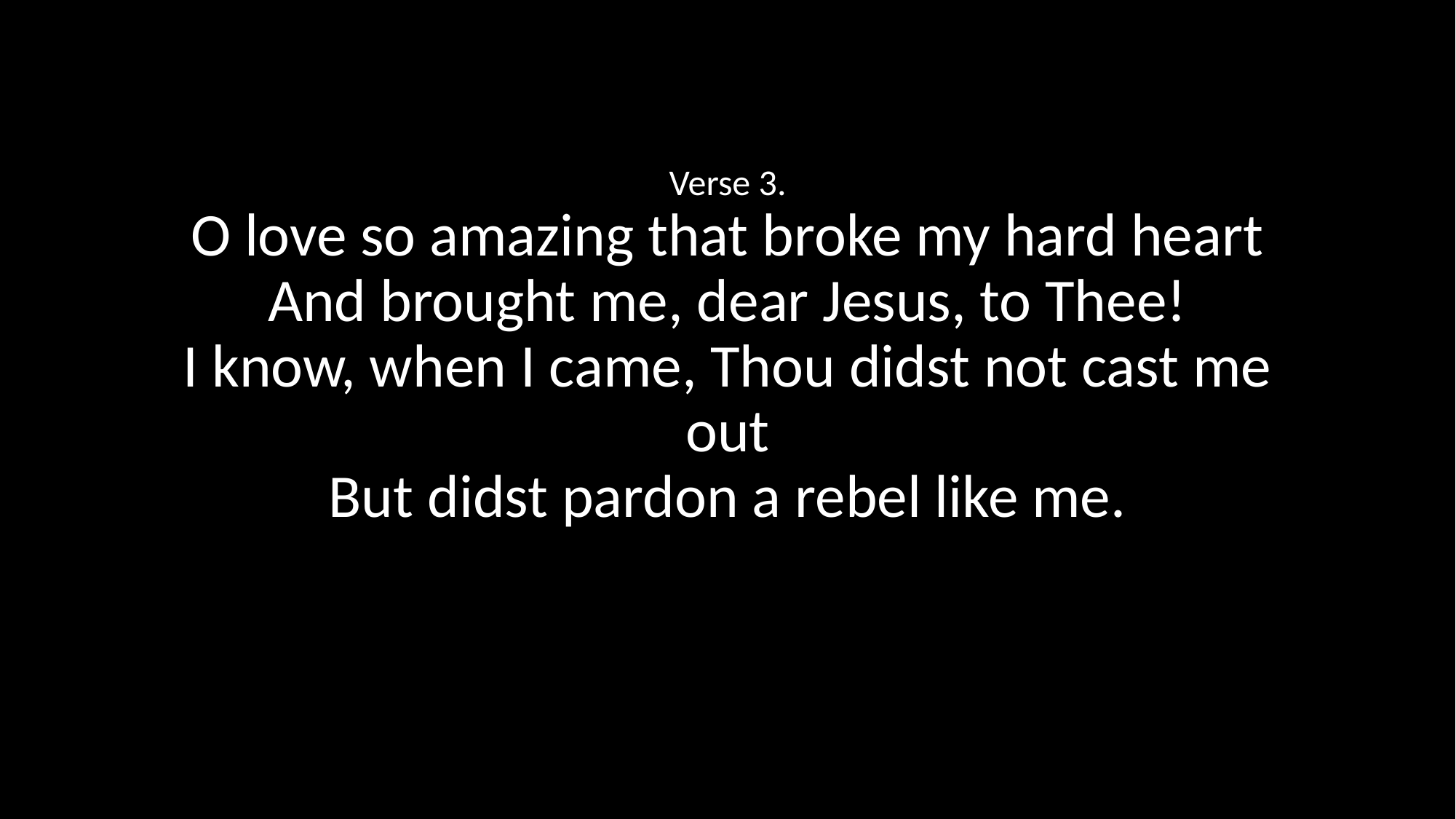

Verse 3.
O love so amazing that broke my hard heart
And brought me, dear Jesus, to Thee!
I know, when I came, Thou didst not cast me out
But didst pardon a rebel like me.